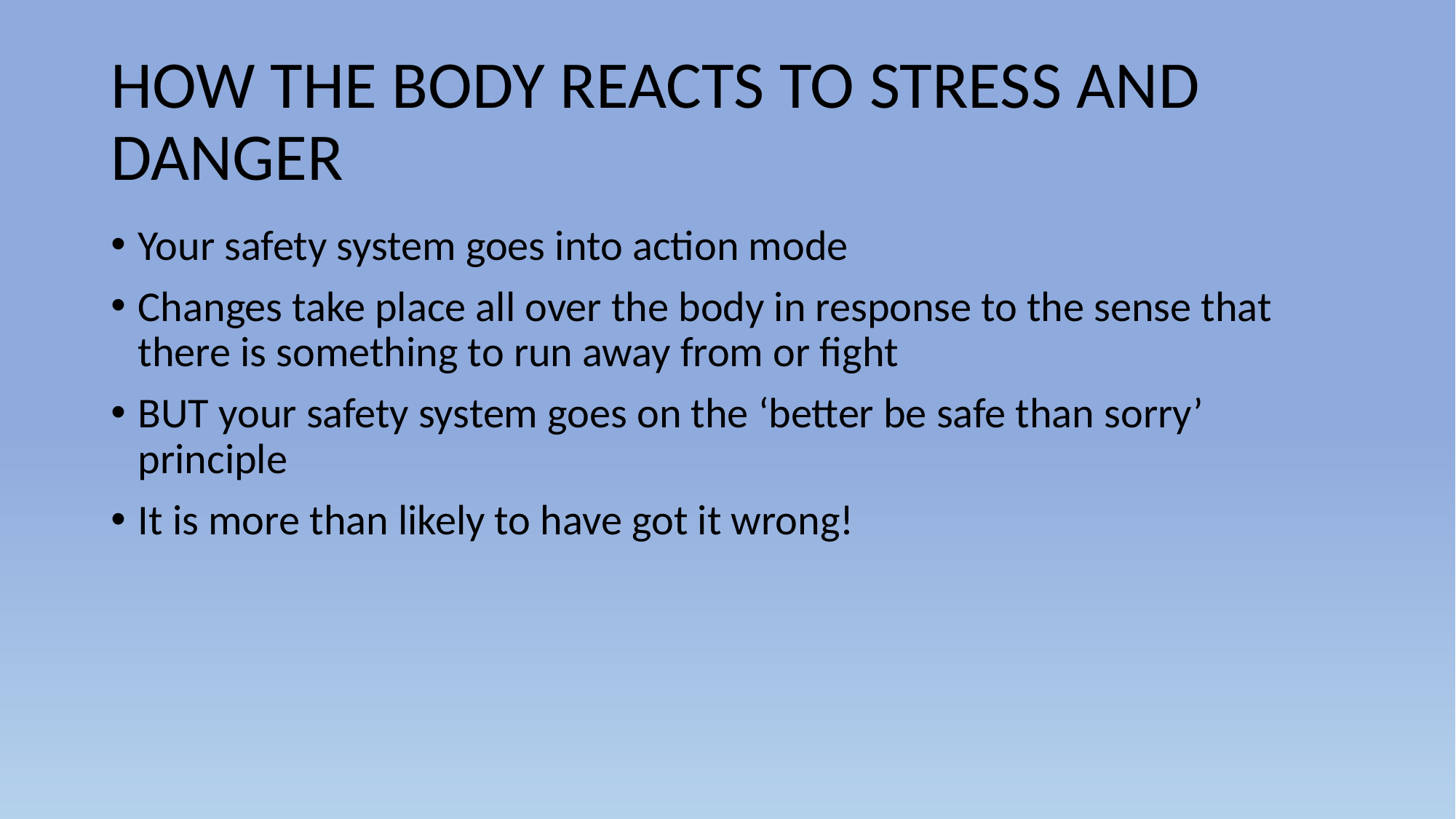

# HOW THE BODY REACTS TO STRESS AND DANGER
Your safety system goes into action mode
Changes take place all over the body in response to the sense that there is something to run away from or fight
BUT your safety system goes on the ‘better be safe than sorry’ principle
It is more than likely to have got it wrong!